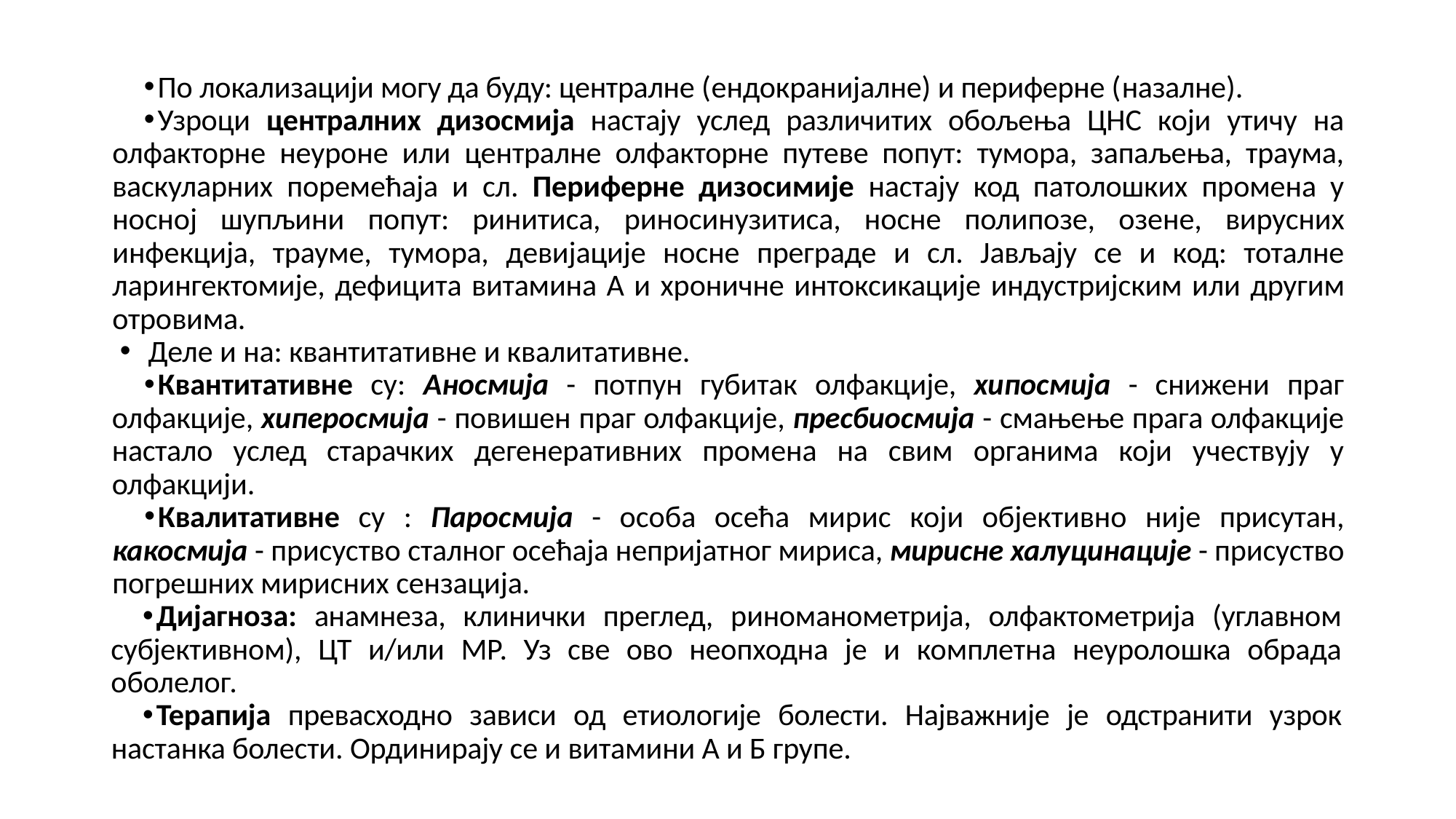

По локализацији могу да буду: централне (ендокранијалне) и периферне (назалне).
Узроци централних дизосмија настају услед различитих обољења ЦНС који утичу на олфакторне неуроне или централне олфакторне путеве попут: тумора, запаљења, траума, васкуларних поремећаја и сл. Периферне дизосимије настају код патолошких промена у носној шупљини попут: ринитиса, риносинузитиса, носне полипозе, озене, вирусних инфекција, трауме, тумора, девијације носне преграде и сл. Јављају се и код: тоталне ларингектомије, дефицита витамина А и хроничне интоксикације индустријским или другим отровима.
Деле и на: квантитативне и квалитативне.
Квантитативне су: Аносмија - потпун губитак олфакције, хипосмија - снижени праг олфакције, хиперосмија - повишен праг олфакције, пресбиосмија - смањење прага олфакције настало услед старачких дегенеративних промена на свим органима који учествују у олфакцији.
Квалитативне су : Паросмија - особа осећа мирис који објективно није присутан, какосмија - присуство сталног осећаја непријатног мириса, мирисне халуцинације - присуство погрешних мирисних сензација.
Дијагноза: анамнеза, клинички преглед, риноманометрија, олфактометрија (углавном субјективном), ЦТ и/или МР. Уз све ово неопходна је и комплетна неуролошка обрада оболелог.
Терапија превасходно зависи од етиологије болести. Најважније је одстранити узрок настанка болести. Ординирају се и витамини А и Б групе.